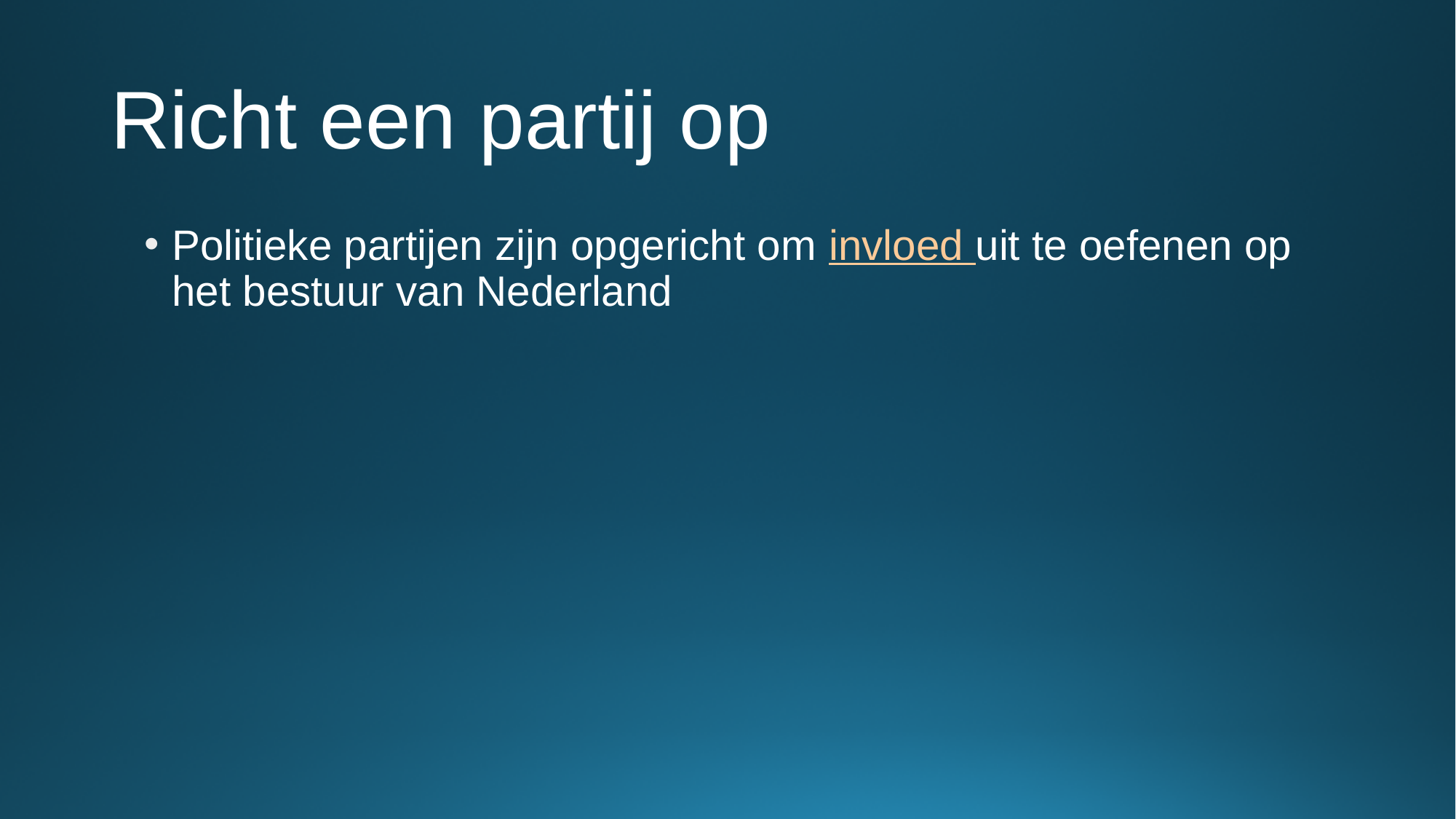

# Richt een partij op
Politieke partijen zijn opgericht om invloed uit te oefenen op het bestuur van Nederland